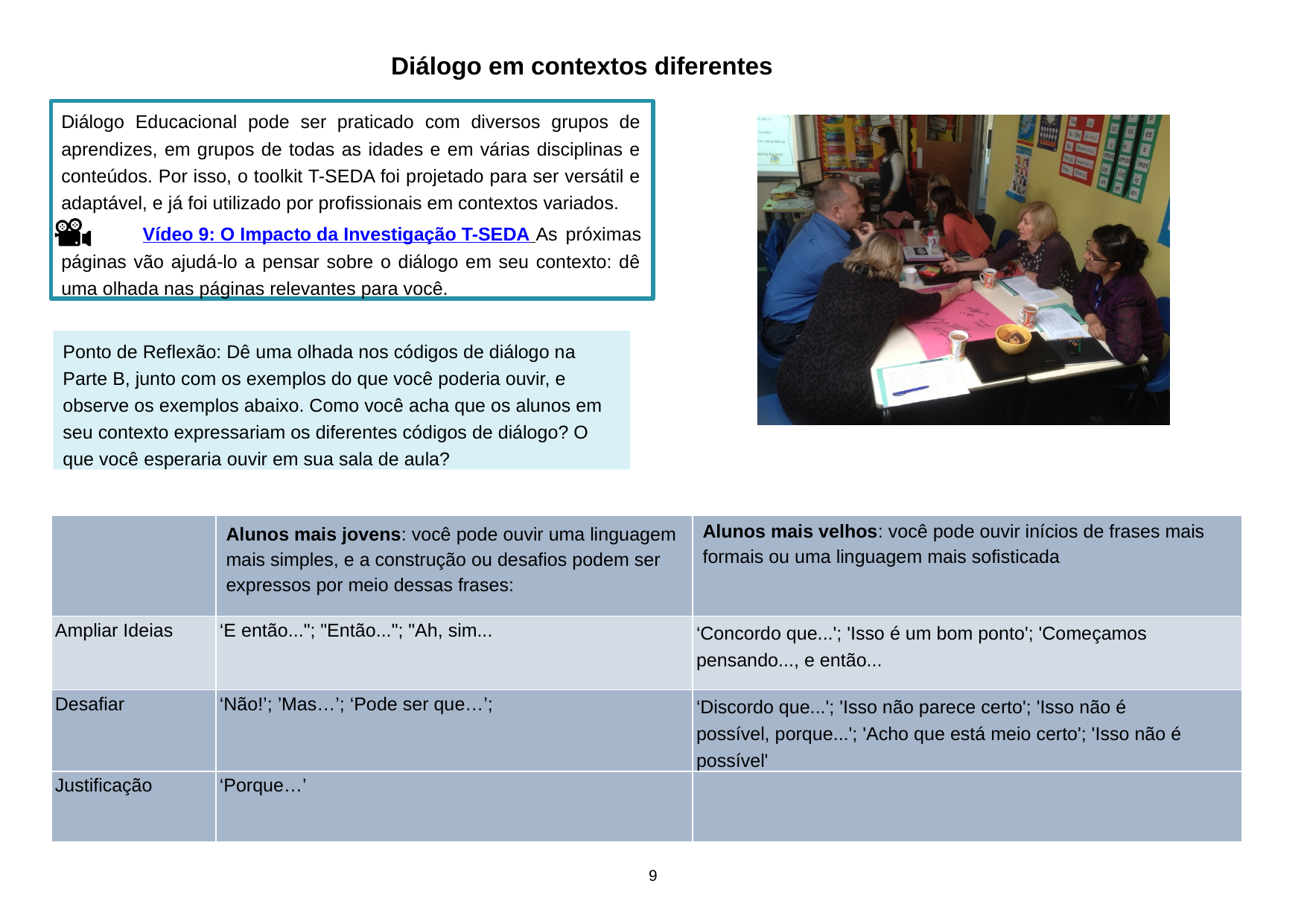

Diálogo em contextos diferentes
Diálogo Educacional pode ser praticado com diversos grupos de aprendizes, em grupos de todas as idades e em várias disciplinas e conteúdos. Por isso, o toolkit T-SEDA foi projetado para ser versátil e adaptável, e já foi utilizado por profissionais em contextos variados.
          Vídeo 9: O Impacto da Investigação T-SEDA As próximas páginas vão ajudá-lo a pensar sobre o diálogo em seu contexto: dê uma olhada nas páginas relevantes para você.

Ponto de Reflexão: Dê uma olhada nos códigos de diálogo na Parte B, junto com os exemplos do que você poderia ouvir, e observe os exemplos abaixo. Como você acha que os alunos em seu contexto expressariam os diferentes códigos de diálogo? O que você esperaria ouvir em sua sala de aula?
|  | Alunos mais jovens: você pode ouvir uma linguagem mais simples, e a construção ou desafios podem ser expressos por meio dessas frases: | Alunos mais velhos: você pode ouvir inícios de frases mais formais ou uma linguagem mais sofisticada |
| --- | --- | --- |
| Ampliar Ideias | ‘E então..."; "Então..."; "Ah, sim... | ‘Concordo que...'; 'Isso é um bom ponto'; 'Começamos pensando..., e então... |
| Desafiar | ‘Não!’; ’Mas…’; ‘Pode ser que…’; | ‘Discordo que...'; 'Isso não parece certo'; 'Isso não é possível, porque...'; 'Acho que está meio certo'; 'Isso não é possível' |
| Justificação | ‘Porque…’ |  |
9